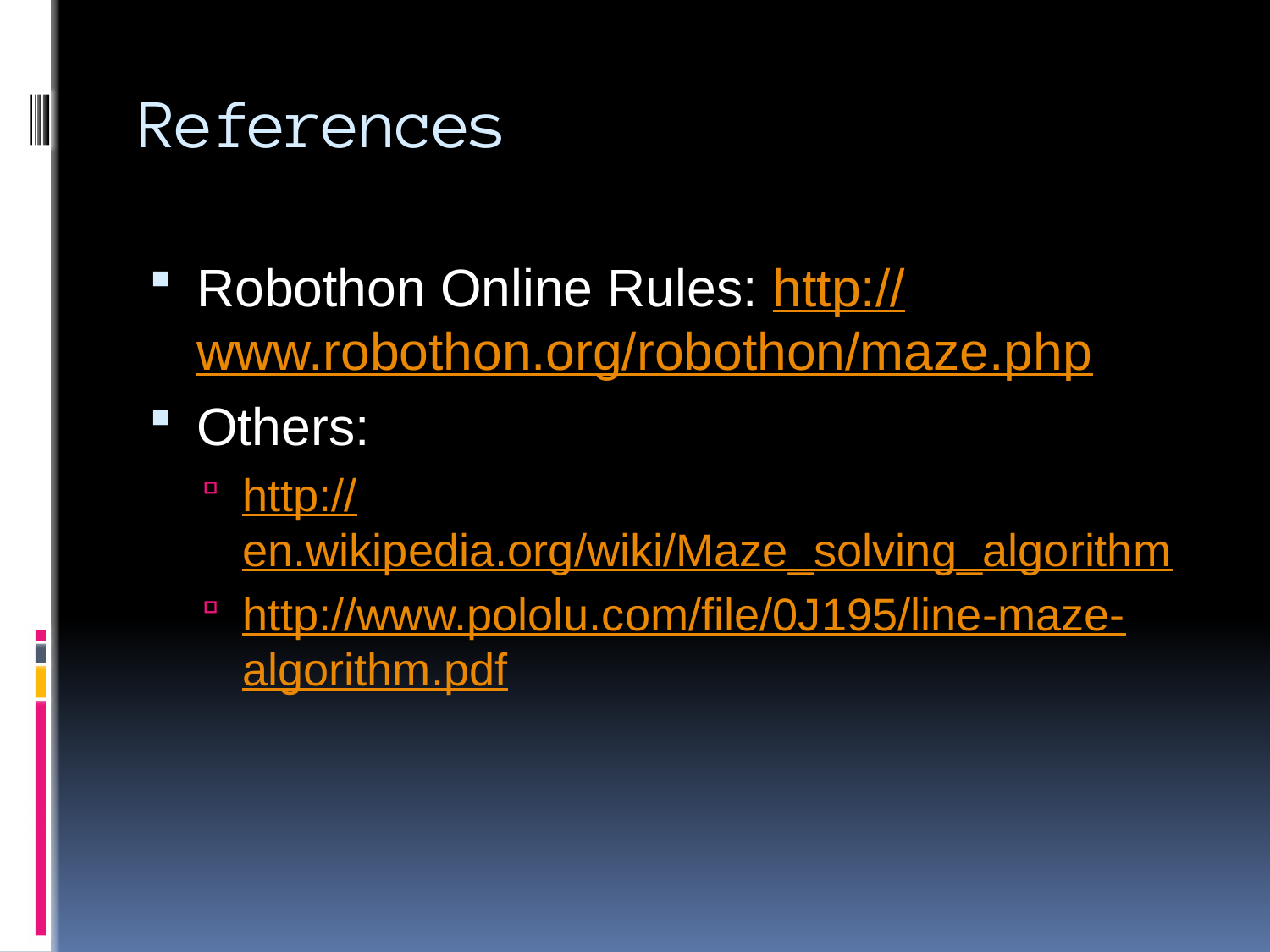

# References
Robothon Online Rules: http://www.robothon.org/robothon/maze.php
Others:
http://en.wikipedia.org/wiki/Maze_solving_algorithm
http://www.pololu.com/file/0J195/line-maze-algorithm.pdf